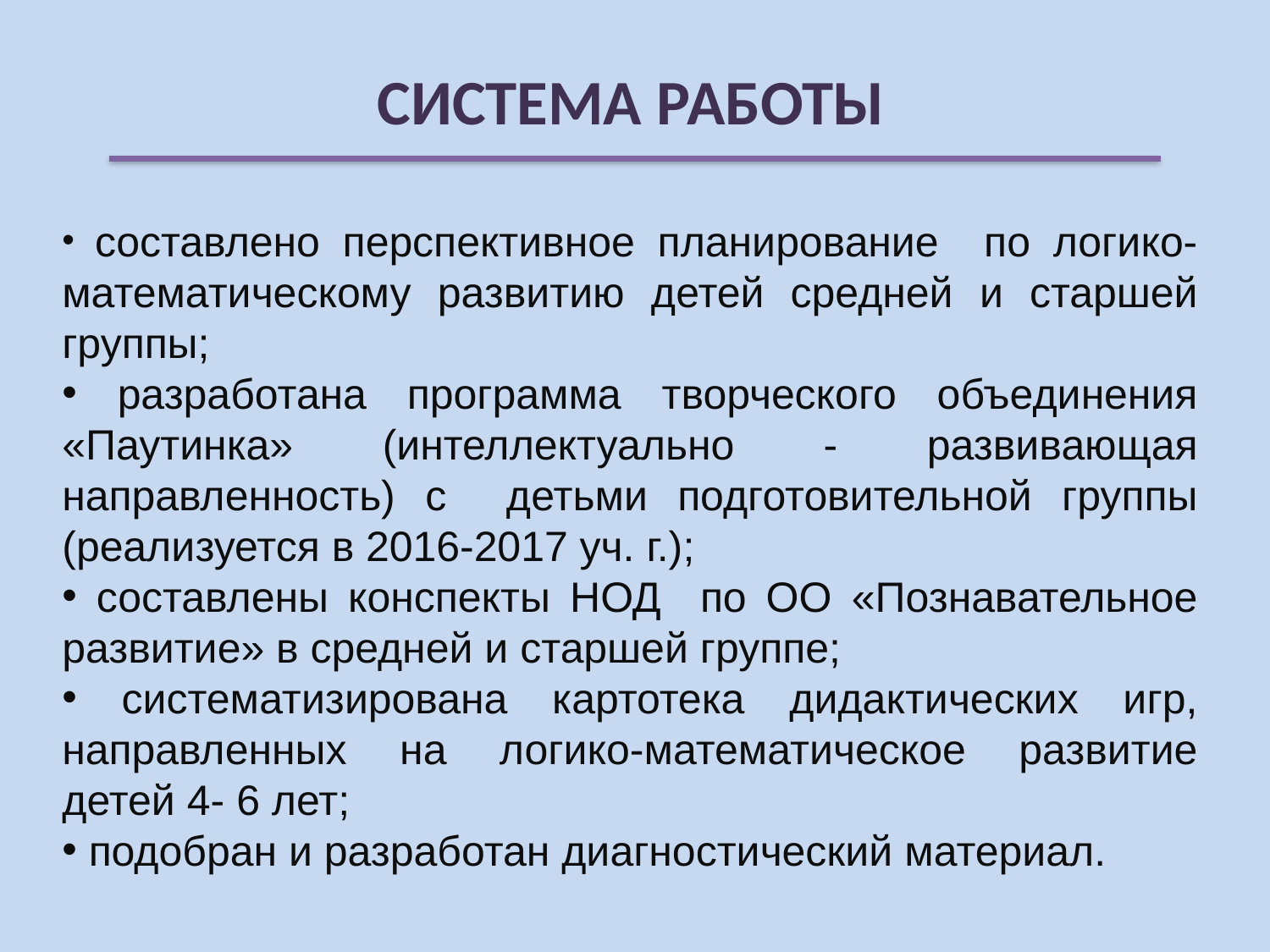

# СИСТЕМА РАБОТЫ
 составлено перспективное планирование  по логико-математическому развитию детей средней и старшей группы;
 разработана программа творческого объединения «Паутинка» (интеллектуально - развивающая направленность) с  детьми подготовительной группы (реализуется в 2016-2017 уч. г.);
 составлены конспекты НОД  по ОО «Познавательное развитие» в средней и старшей группе;
 систематизирована картотека дидактических игр, направленных на логико-математическое развитие детей 4- 6 лет;
 подобран и разработан диагностический материал.